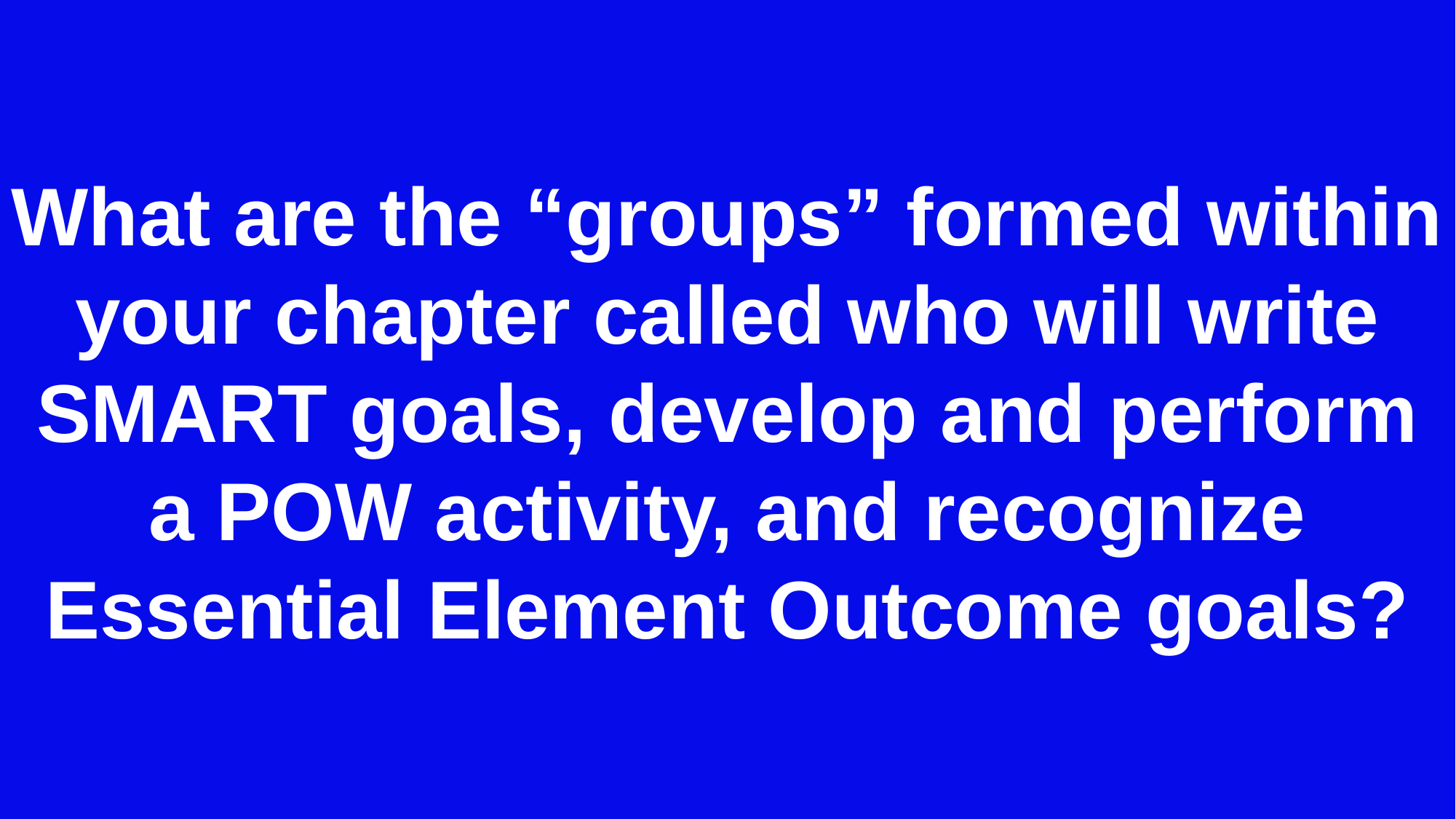

What are the “groups” formed within your chapter called who will write SMART goals, develop and perform a POW activity, and recognize Essential Element Outcome goals?